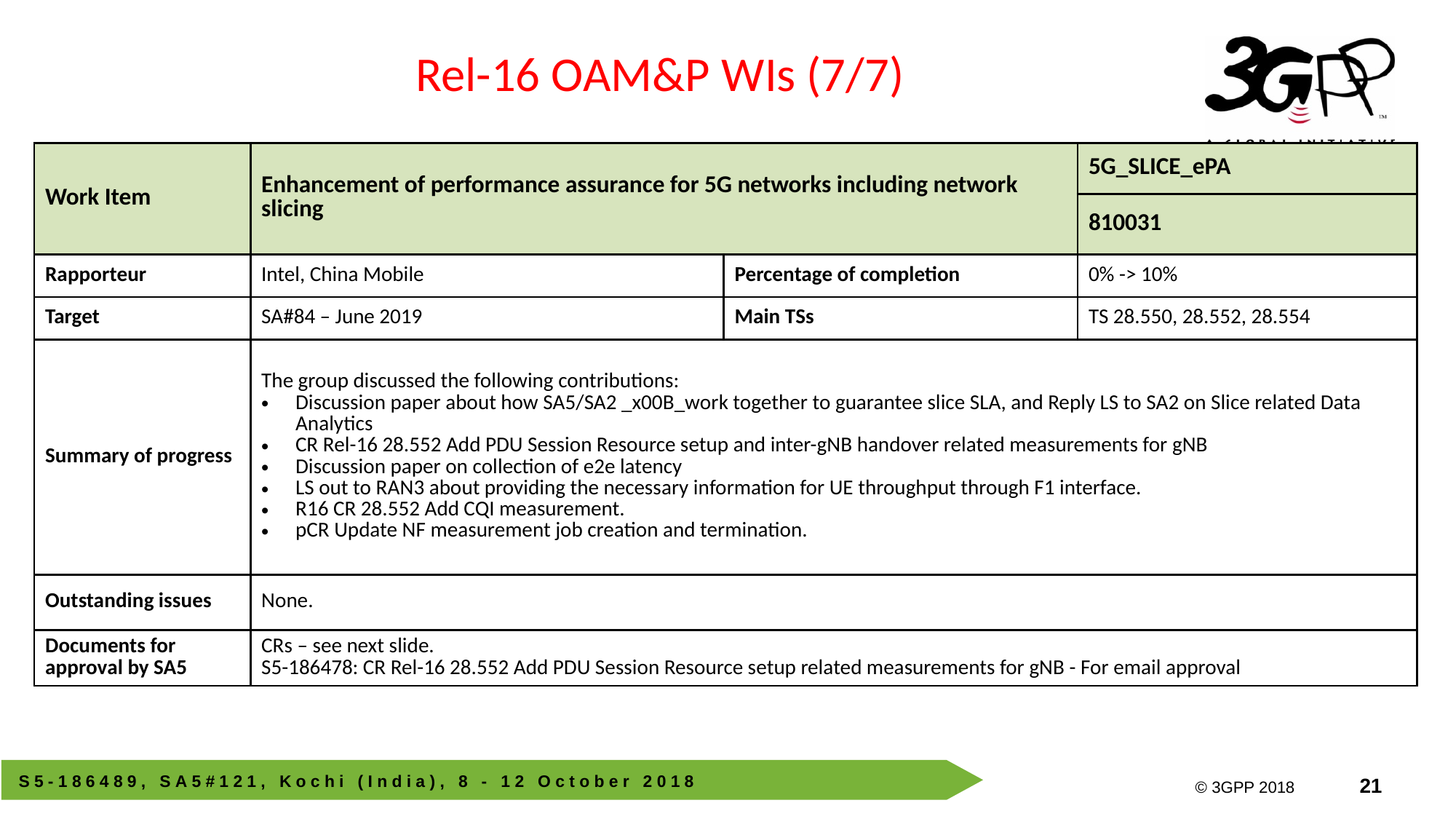

Rel-16 OAM&P WIs (7/7)
| Work Item | Enhancement of performance assurance for 5G networks including network slicing |  | 5G\_SLICE\_ePA |
| --- | --- | --- | --- |
|  |  |  | 810031 |
| Rapporteur | Intel, China Mobile | Percentage of completion | 0% -> 10% |
| Target | SA#84 – June 2019 | Main TSs | TS 28.550, 28.552, 28.554 |
| Summary of progress | The group discussed the following contributions: Discussion paper about how SA5/SA2 \_x00B\_work together to guarantee slice SLA, and Reply LS to SA2 on Slice related Data Analytics CR Rel-16 28.552 Add PDU Session Resource setup and inter-gNB handover related measurements for gNB Discussion paper on collection of e2e latency LS out to RAN3 about providing the necessary information for UE throughput through F1 interface. R16 CR 28.552 Add CQI measurement. pCR Update NF measurement job creation and termination. |  |  |
| Outstanding issues | None. |  |  |
| Documents for approval by SA5 | CRs – see next slide. S5-186478: CR Rel-16 28.552 Add PDU Session Resource setup related measurements for gNB - For email approval |  |  |